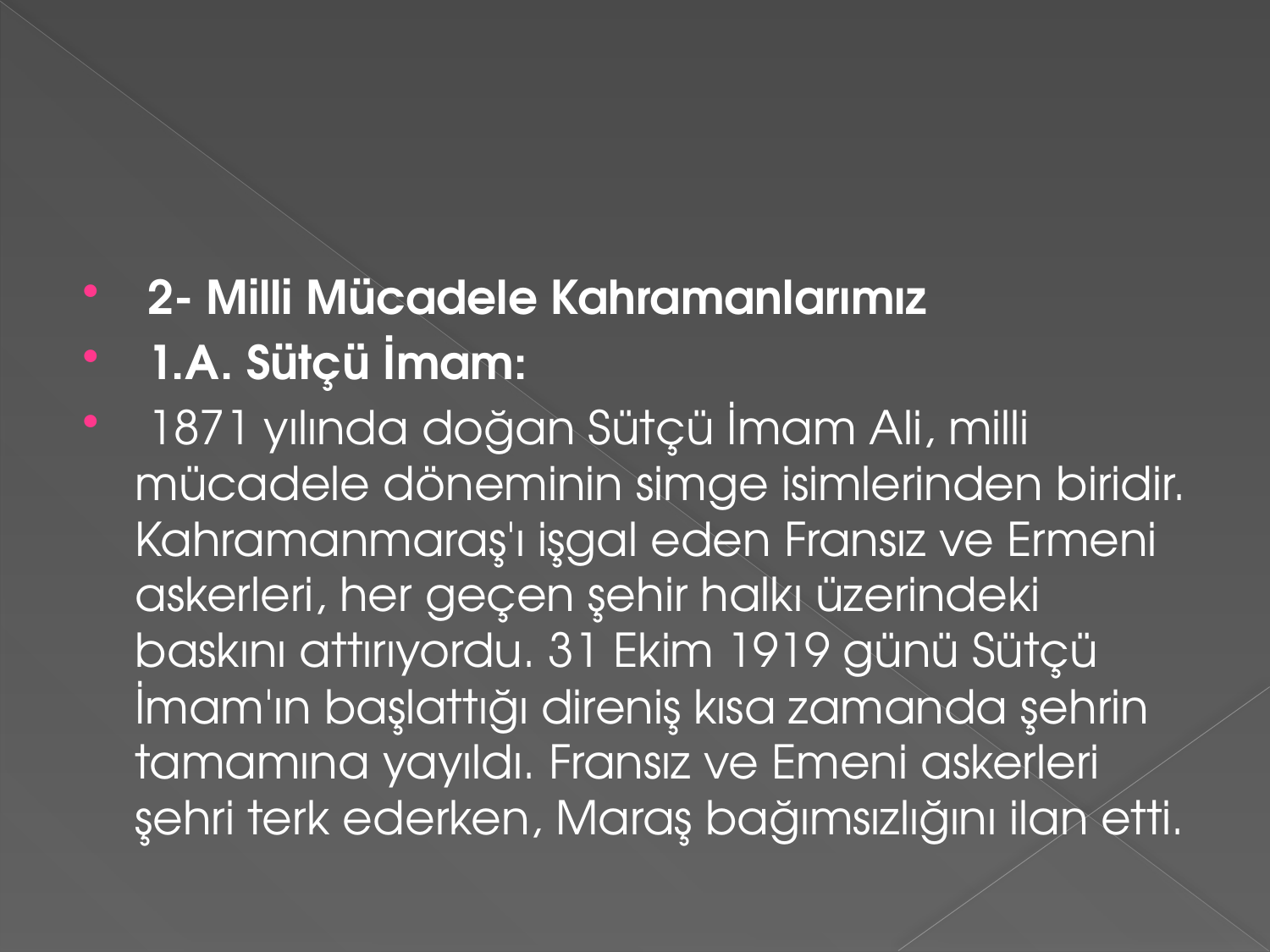

#
 2- Milli Mücadele Kahramanlarımız
 1.A. Sütçü İmam:
 1871 yılında doğan Sütçü İmam Ali, milli mücadele döneminin simge isimlerinden biridir. Kahramanmaraş'ı işgal eden Fransız ve Ermeni askerleri, her geçen şehir halkı üzerindeki baskını attırıyordu. 31 Ekim 1919 günü Sütçü İmam'ın başlattığı direniş kısa zamanda şehrin tamamına yayıldı. Fransız ve Emeni askerleri şehri terk ederken, Maraş bağımsızlığını ilan etti.